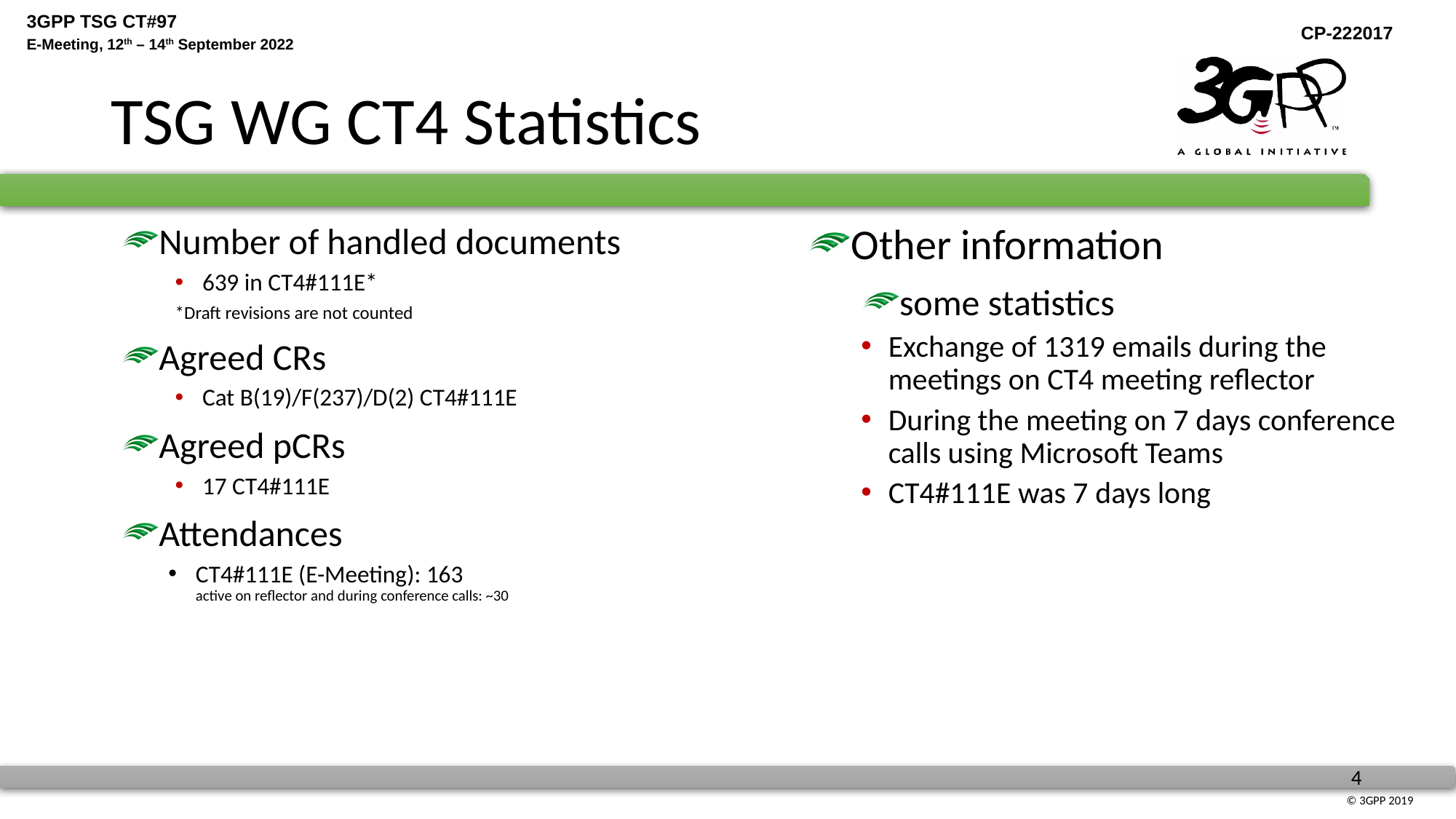

# TSG WG CT4 Statistics
Number of handled documents
639 in CT4#111E*
*Draft revisions are not counted
Agreed CRs
Cat B(19)/F(237)/D(2) CT4#111E
Agreed pCRs
17 CT4#111E
Attendances
CT4#111E (E-Meeting): 163
active on reflector and during conference calls: ~30

Other information
some statistics
Exchange of 1319 emails during the meetings on CT4 meeting reflector
During the meeting on 7 days conference calls using Microsoft Teams
CT4#111E was 7 days long